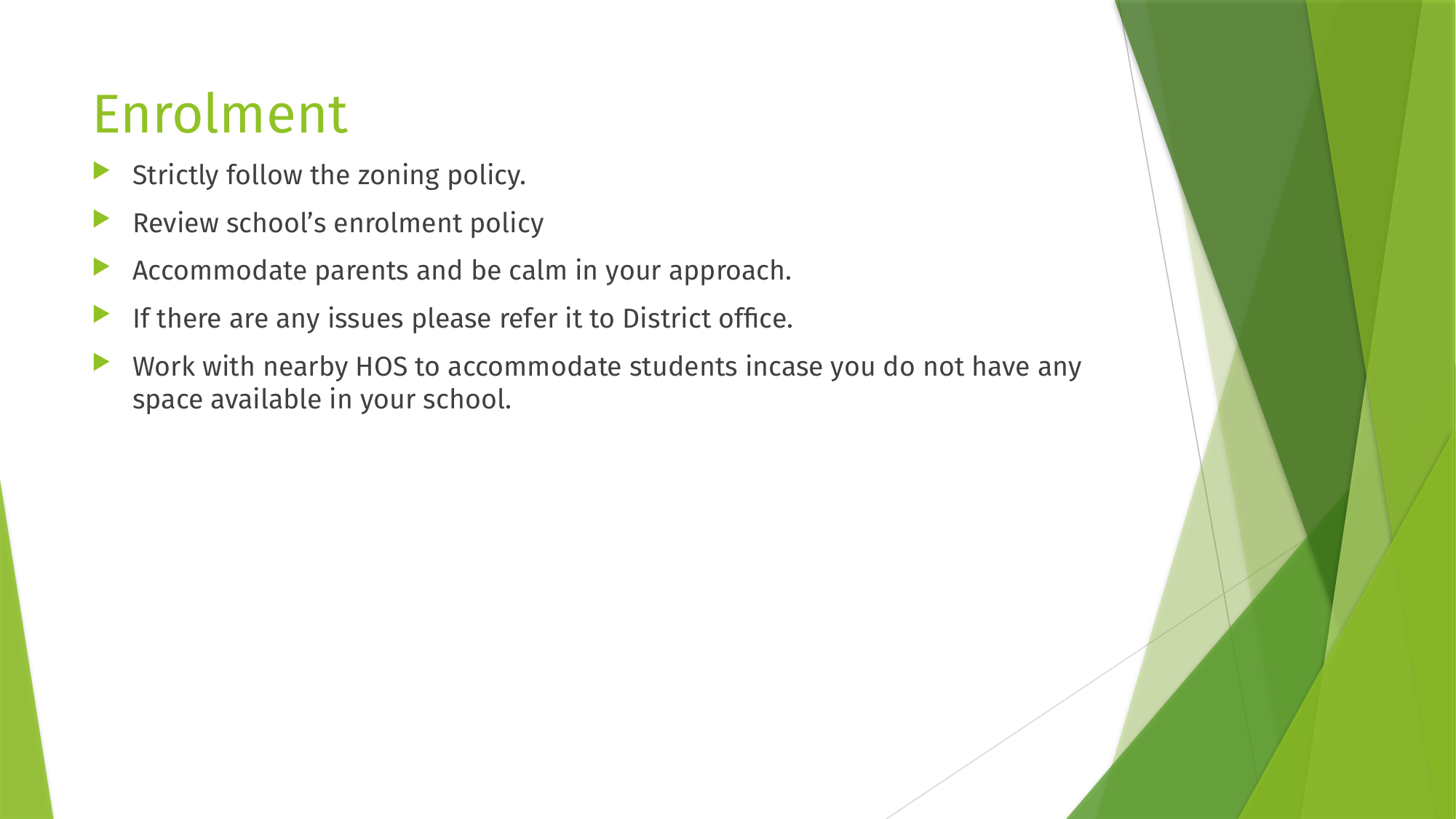

# Enrolment
Strictly follow the zoning policy.
Review school’s enrolment policy
Accommodate parents and be calm in your approach.
If there are any issues please refer it to District office.
Work with nearby HOS to accommodate students incase you do not have any space available in your school.